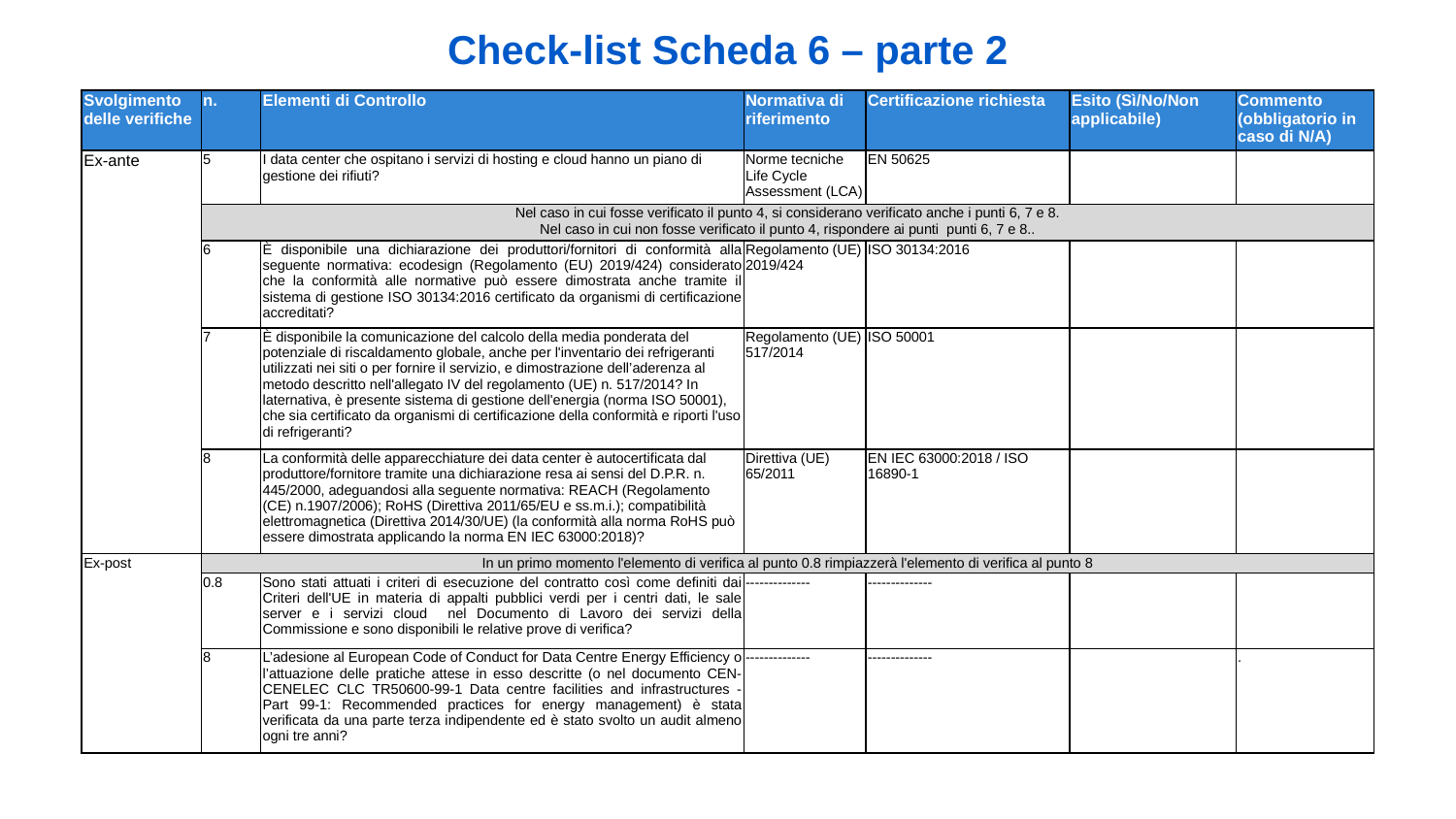

Check-list Scheda 6 – parte 2
| Svolgimento delle verifiche | n. | Elementi di Controllo | Normativa di riferimento | Certificazione richiesta | Esito (Sì/No/Non applicabile) | Commento (obbligatorio in caso di N/A) |
| --- | --- | --- | --- | --- | --- | --- |
| Ex-ante | 5 | I data center che ospitano i servizi di hosting e cloud hanno un piano di gestione dei rifiuti? | Norme tecniche Life Cycle Assessment (LCA) | EN 50625 |  |  |
|  | Nel caso in cui fosse verificato il punto 4, si considerano verificato anche i punti 6, 7 e 8. Nel caso in cui non fosse verificato il punto 4, rispondere ai punti punti 6, 7 e 8.. |  |  |  |  |  |
|  | 6 | È disponibile una dichiarazione dei produttori/fornitori di conformità alla seguente normativa: ecodesign (Regolamento (EU) 2019/424) considerato che la conformità alle normative può essere dimostrata anche tramite il sistema di gestione ISO 30134:2016 certificato da organismi di certificazione accreditati? | Regolamento (UE) 2019/424 | ISO 30134:2016 |  |  |
|  | 7 | È disponibile la comunicazione del calcolo della media ponderata del potenziale di riscaldamento globale, anche per l'inventario dei refrigeranti utilizzati nei siti o per fornire il servizio, e dimostrazione dell’aderenza al metodo descritto nell'allegato IV del regolamento (UE) n. 517/2014? In laternativa, è presente sistema di gestione dell'energia (norma ISO 50001), che sia certificato da organismi di certificazione della conformità e riporti l'uso di refrigeranti? | Regolamento (UE) 517/2014 | ISO 50001 |  |  |
|  | 8 | La conformità delle apparecchiature dei data center è autocertificata dal produttore/fornitore tramite una dichiarazione resa ai sensi del D.P.R. n. 445/2000, adeguandosi alla seguente normativa: REACH (Regolamento (CE) n.1907/2006); RoHS (Direttiva 2011/65/EU e ss.m.i.); compatibilità elettromagnetica (Direttiva 2014/30/UE) (la conformità alla norma RoHS può essere dimostrata applicando la norma EN IEC 63000:2018)? | Direttiva (UE) 65/2011 | EN IEC 63000:2018 / ISO 16890-1 |  |  |
| Ex-post | In un primo momento l'elemento di verifica al punto 0.8 rimpiazzerà l'elemento di verifica al punto 8 |  |  |  |  |  |
|  | 0.8 | Sono stati attuati i criteri di esecuzione del contratto così come definiti dai Criteri dell'UE in materia di appalti pubblici verdi per i centri dati, le sale server e i servizi cloud nel Documento di Lavoro dei servizi della Commissione e sono disponibili le relative prove di verifica? | -------------- | -------------- |  |  |
|  | 8 | L’adesione al European Code of Conduct for Data Centre Energy Efficiency o l’attuazione delle pratiche attese in esso descritte (o nel documento CEN- CENELEC CLC TR50600-99-1 Data centre facilities and infrastructures - Part 99-1: Recommended practices for energy management) è stata verificata da una parte terza indipendente ed è stato svolto un audit almeno ogni tre anni? | -------------- | -------------- |  | . |